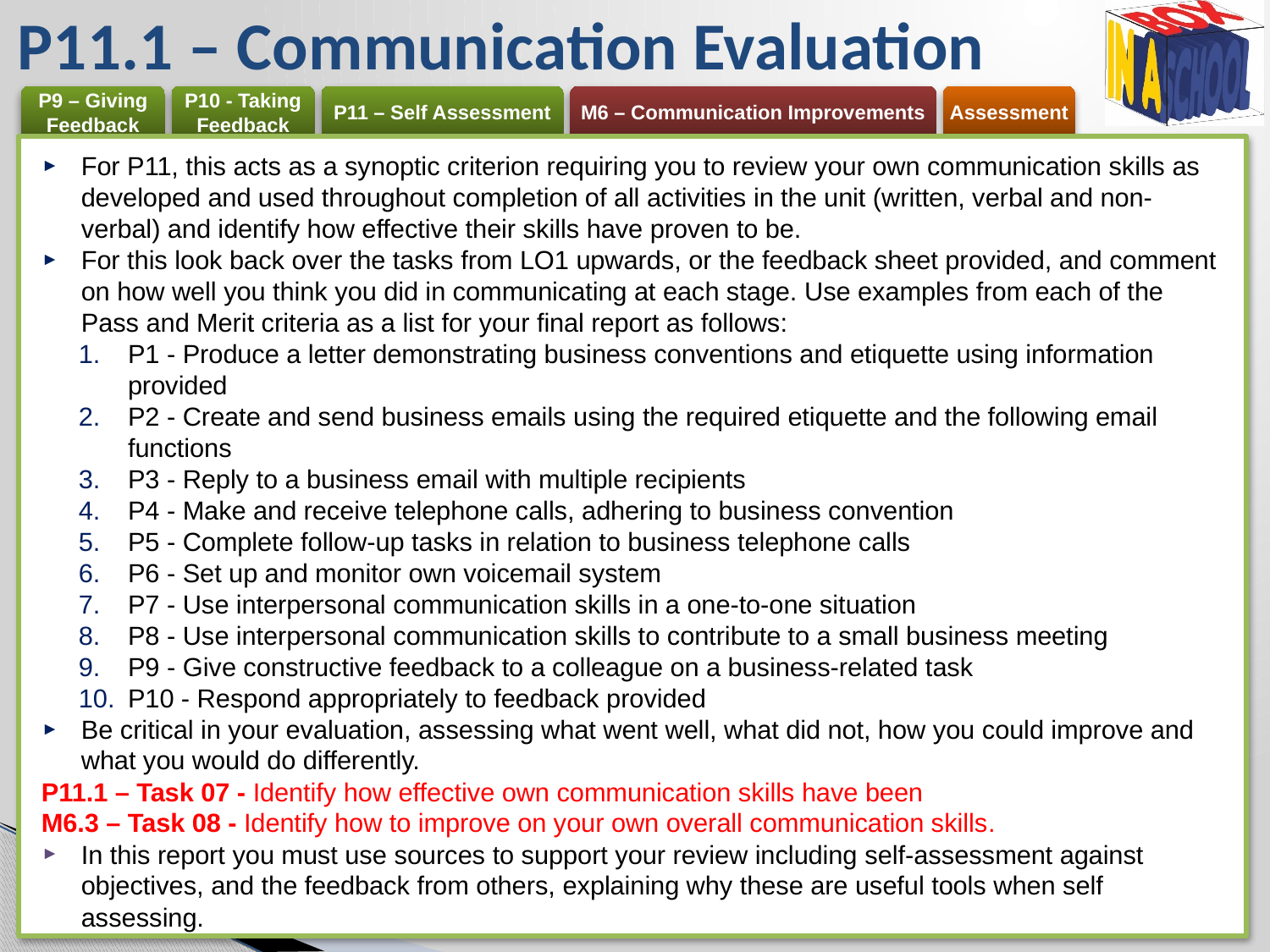

# P11.1 – Communication Evaluation
For P11, this acts as a synoptic criterion requiring you to review your own communication skills as developed and used throughout completion of all activities in the unit (written, verbal and non-verbal) and identify how effective their skills have proven to be.
For this look back over the tasks from LO1 upwards, or the feedback sheet provided, and comment on how well you think you did in communicating at each stage. Use examples from each of the Pass and Merit criteria as a list for your final report as follows:
P1 - Produce a letter demonstrating business conventions and etiquette using information provided
P2 - Create and send business emails using the required etiquette and the following email functions
P3 - Reply to a business email with multiple recipients
P4 - Make and receive telephone calls, adhering to business convention
P5 - Complete follow-up tasks in relation to business telephone calls
P6 - Set up and monitor own voicemail system
P7 - Use interpersonal communication skills in a one-to-one situation
P8 - Use interpersonal communication skills to contribute to a small business meeting
P9 - Give constructive feedback to a colleague on a business-related task
P10 - Respond appropriately to feedback provided
Be critical in your evaluation, assessing what went well, what did not, how you could improve and what you would do differently.
P11.1 – Task 07 - Identify how effective own communication skills have been
M6.3 – Task 08 - Identify how to improve on your own overall communication skills.
In this report you must use sources to support your review including self-assessment against objectives, and the feedback from others, explaining why these are useful tools when self assessing.